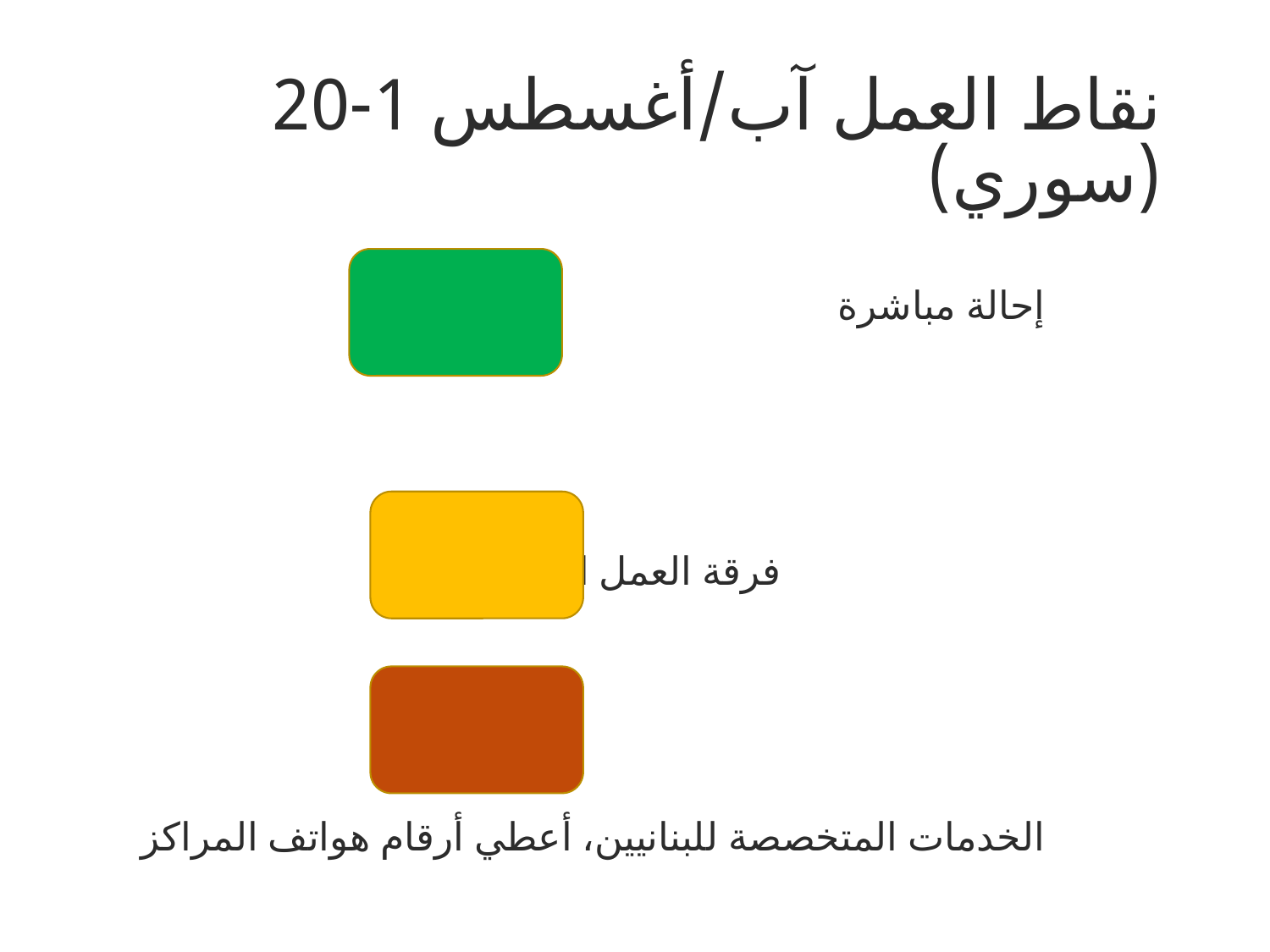

# نقاط العمل آب/أغسطس 1-20 (سوري)

إحالة مباشرة

فرقة العمل الإقليمية

الخدمات المتخصصة للبنانيين، أعطي أرقام هواتف المراكز